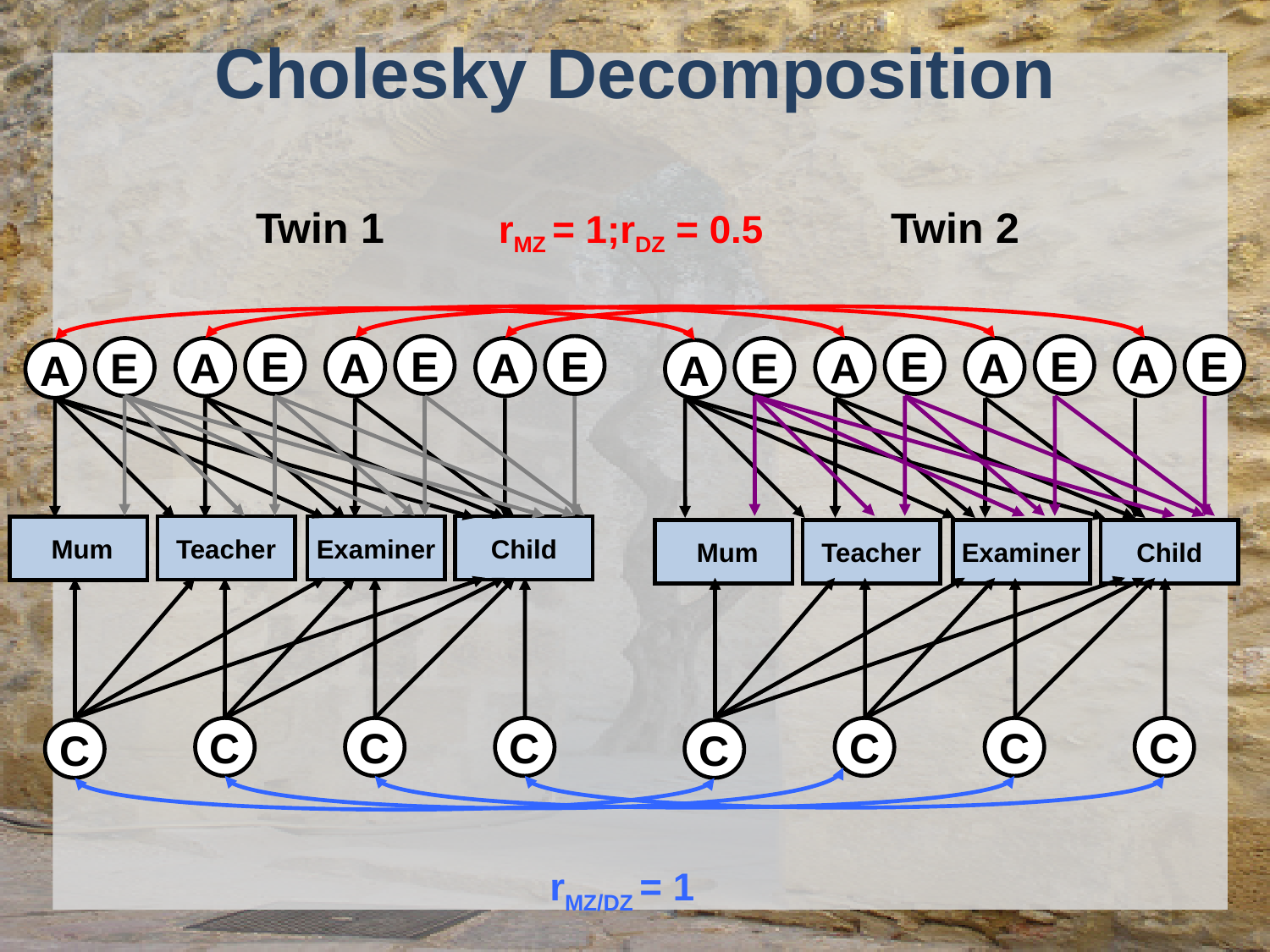

Cholesky Decomposition

Twin 1
Twin 2
rMZ = 1;rDZ = 0.5
E
E
E
E
E
E
E
A
A
A
E
A
A
A
A
A

Teacher
Examiner
Child
 Mum
Teacher
Examiner
Child
 Mum

C
C
C
C
C
C
C
C
rMZ/DZ = 1